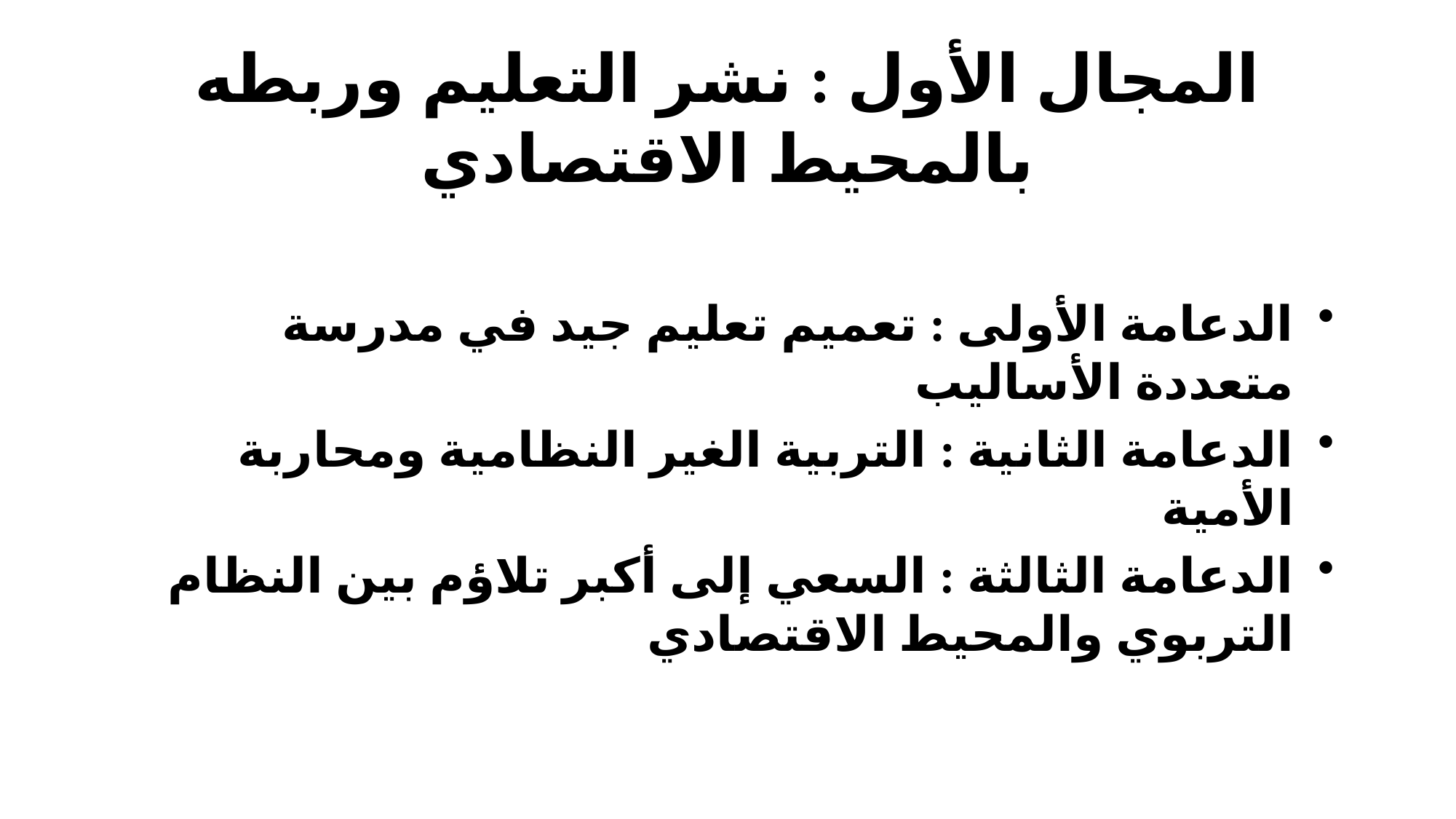

# المجال الأول : نشر التعليم وربطه بالمحيط الاقتصادي
الدعامة الأولى : تعميم تعليم جيد في مدرسة متعددة الأساليب
الدعامة الثانية : التربية الغير النظامية ومحاربة الأمية
الدعامة الثالثة : السعي إلى أكبر تلاؤم بين النظام التربوي والمحيط الاقتصادي